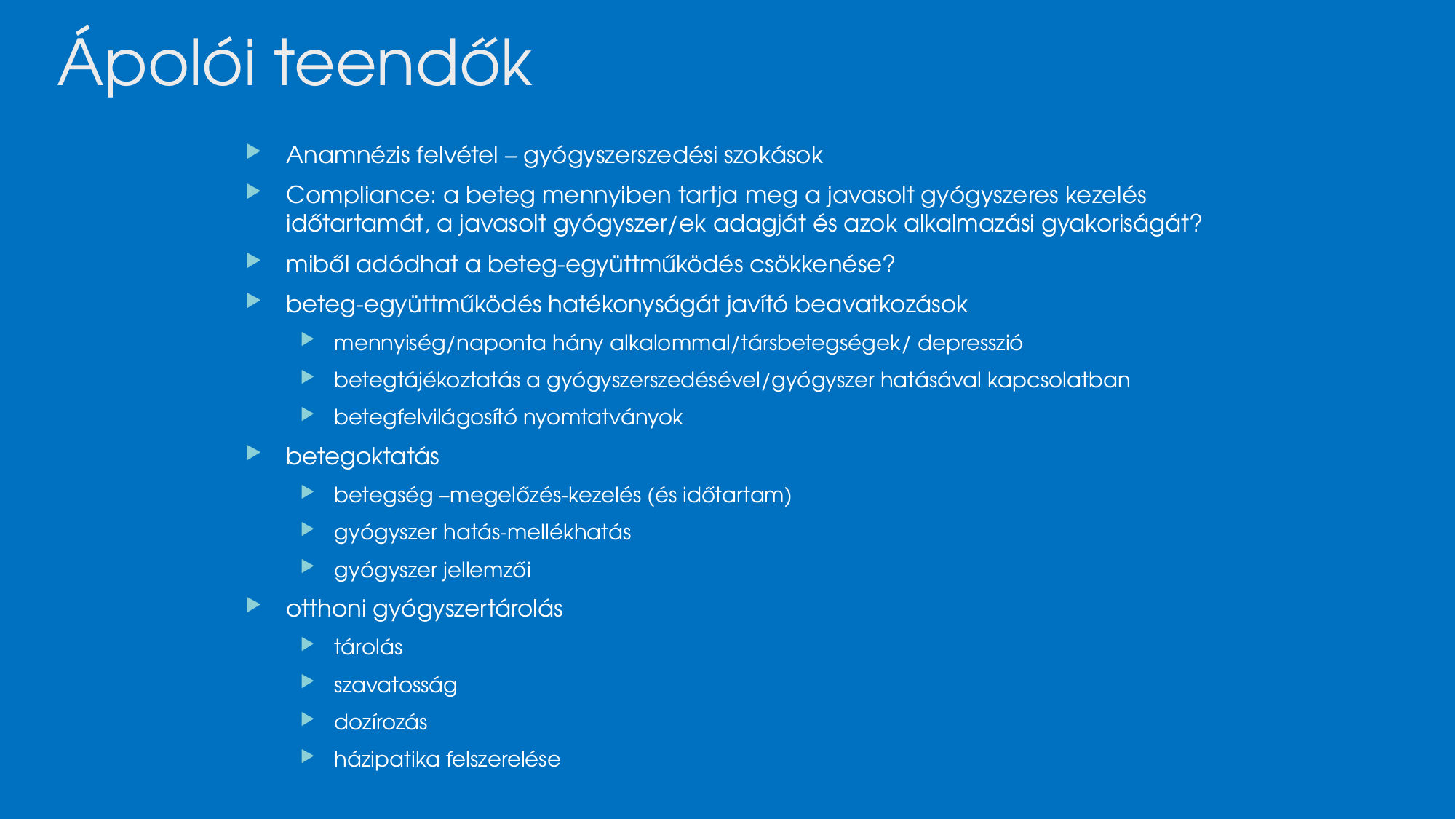

# Ápolói teendők
Anamnézis felvétel – gyógyszerszedési szokások
Compliance: a beteg mennyiben tartja meg a javasolt gyógyszeres kezelés időtartamát, a javasolt gyógyszer/ek adagját és azok alkalmazási gyakoriságát?
miből adódhat a beteg-együttműködés csökkenése?
beteg-együttműködés hatékonyságát javító beavatkozások
mennyiség/naponta hány alkalommal/társbetegségek/ depresszió
betegtájékoztatás a gyógyszerszedésével/gyógyszer hatásával kapcsolatban
betegfelvilágosító nyomtatványok
betegoktatás
betegség –megelőzés-kezelés (és időtartam)
gyógyszer hatás-mellékhatás
gyógyszer jellemzői
otthoni gyógyszertárolás
tárolás
szavatosság
dozírozás
házipatika felszerelése